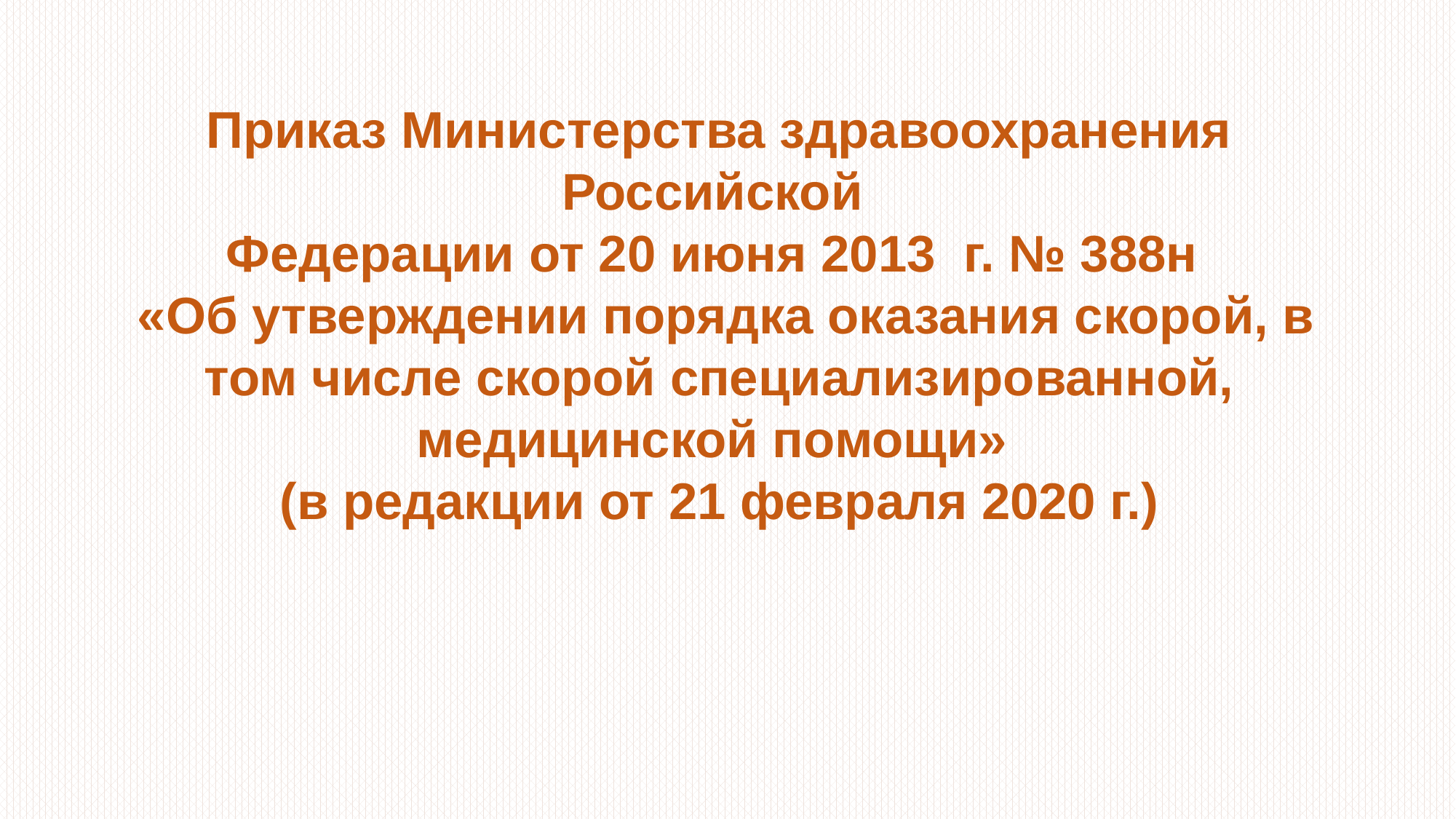

Приказ Министерства здравоохранения Российской
Федерации от 20 июня 2013  г. № 388н
 «Об утверждении порядка оказания скорой, в том числе скорой специализированной, медицинской помощи»
(в редакции от 21 февраля 2020 г.)